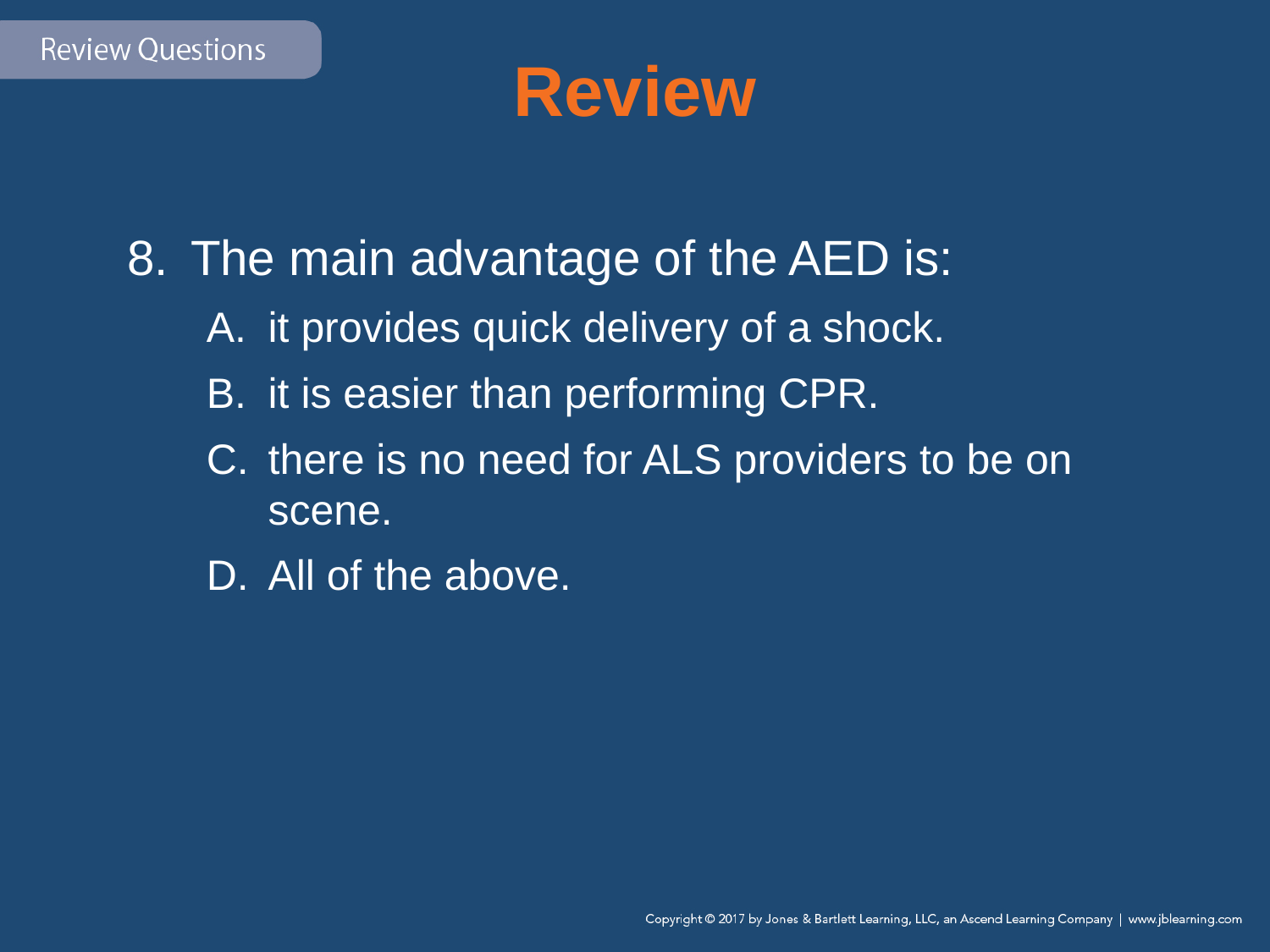

# Review
The main advantage of the AED is:
it provides quick delivery of a shock.
it is easier than performing CPR.
there is no need for ALS providers to be on scene.
All of the above.